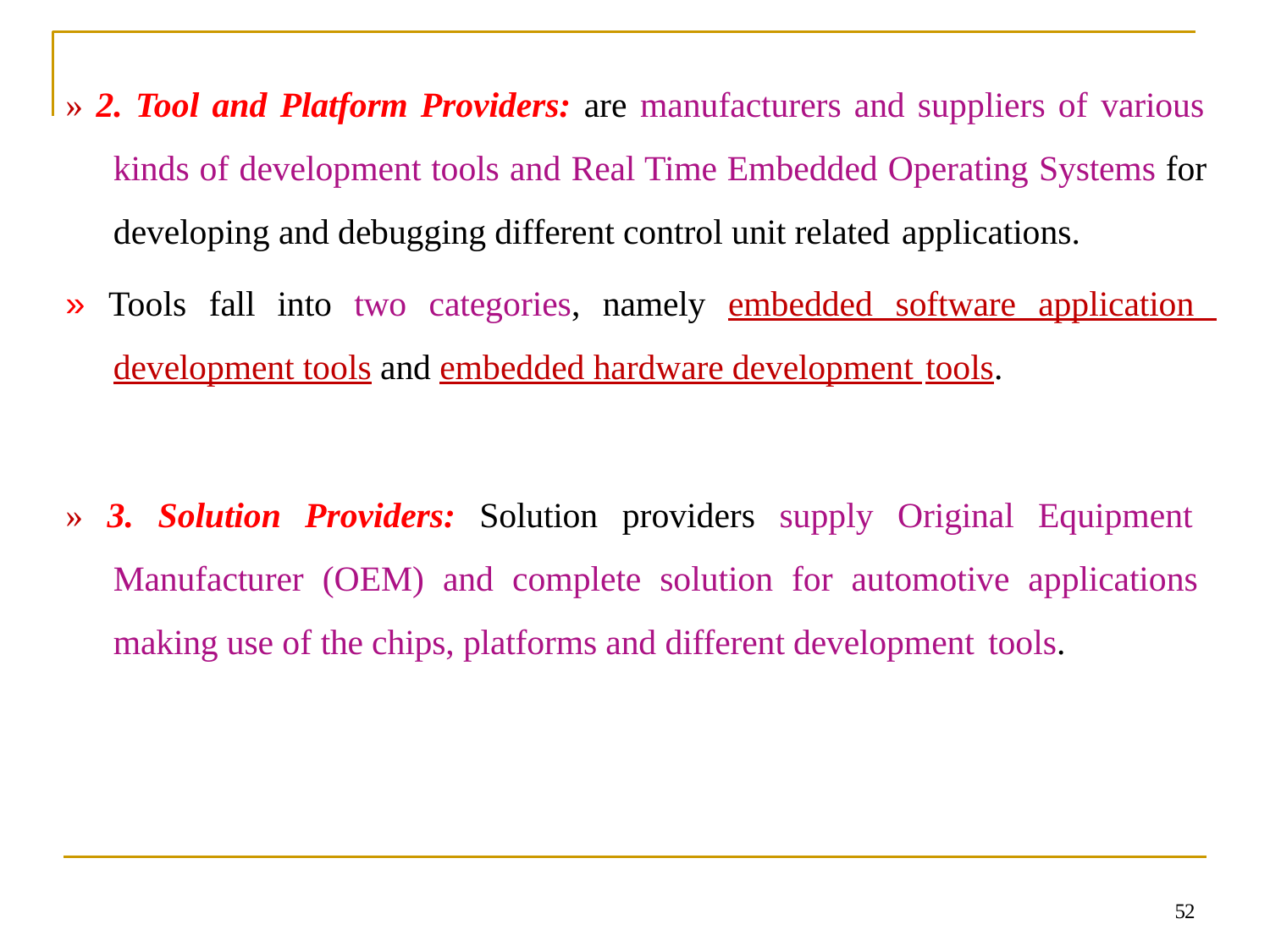

» 2. Tool and Platform Providers: are manufacturers and suppliers of various  kinds of development tools and Real Time Embedded Operating Systems for  developing and debugging different control unit related applications.
» Tools fall into two categories, namely embedded software application  development tools and embedded hardware development tools.

» 3. Solution Providers: Solution providers supply Original Equipment  Manufacturer (OEM) and complete solution for automotive applications  making use of the chips, platforms and different development tools.
52